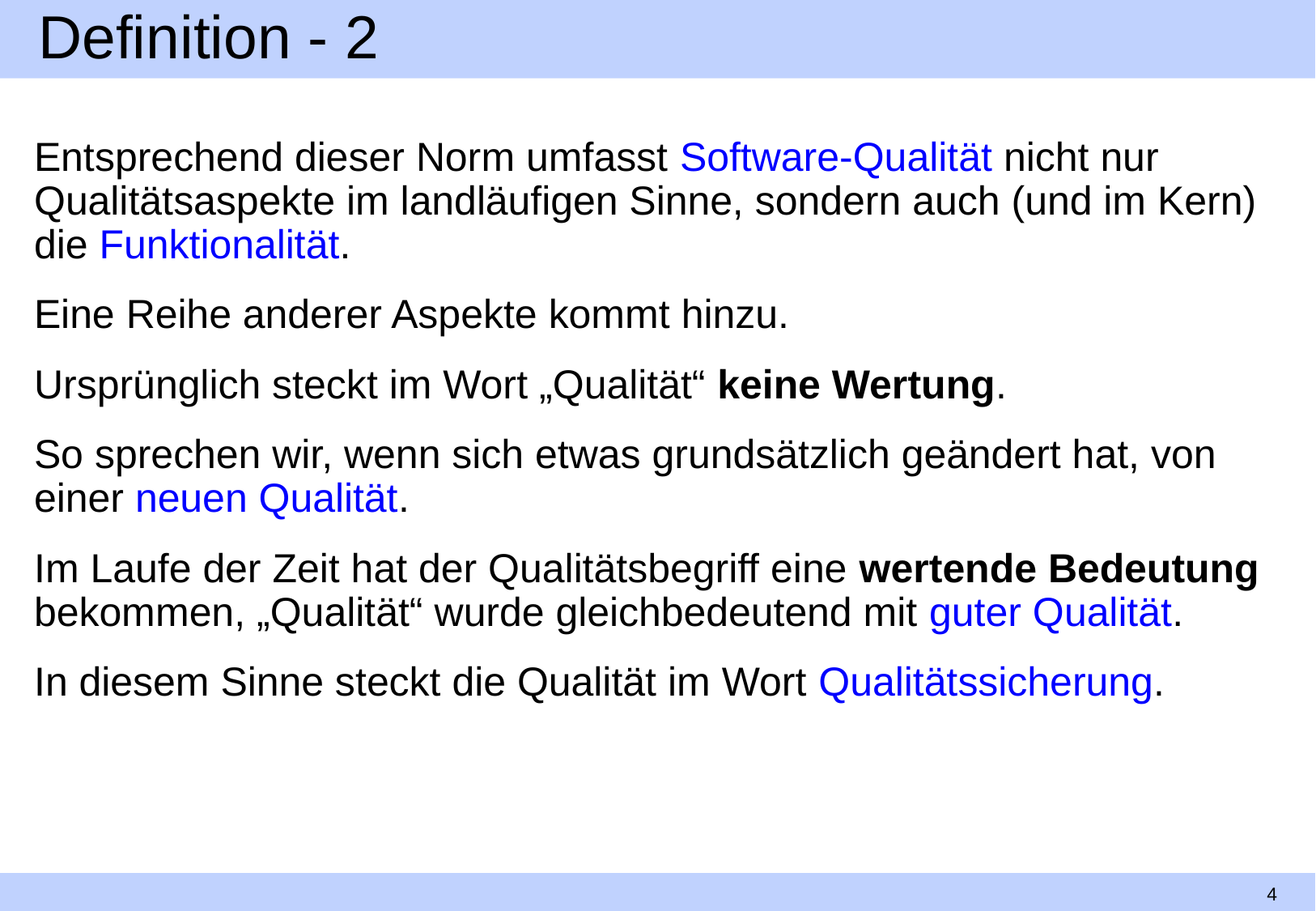

# Definition - 2
Entsprechend dieser Norm umfasst Software-Qualität nicht nur Qualitätsaspekte im landläufigen Sinne, sondern auch (und im Kern) die Funktionalität.
Eine Reihe anderer Aspekte kommt hinzu.
Ursprünglich steckt im Wort „Qualität“ keine Wertung.
So sprechen wir, wenn sich etwas grundsätzlich geändert hat, von einer neuen Qualität.
Im Laufe der Zeit hat der Qualitätsbegriff eine wertende Bedeutung bekommen, „Qualität“ wurde gleichbedeutend mit guter Qualität.
In diesem Sinne steckt die Qualität im Wort Qualitätssicherung.

4